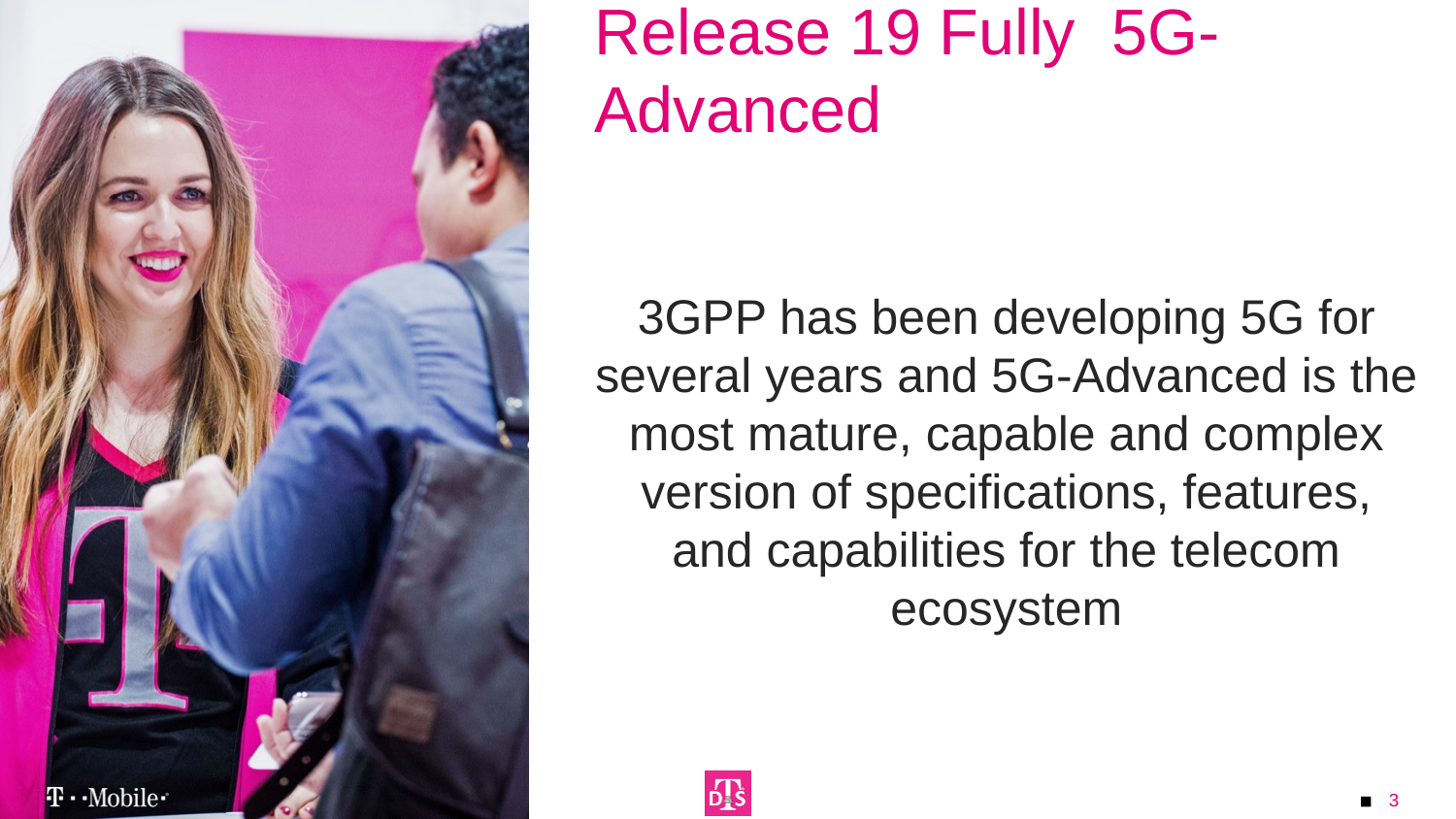

# Release 19 Fully  5G-Advanced
3GPP has been developing 5G for several years and 5G-Advanced is the most mature, capable and complex version of specifications, features, and capabilities for the telecom ecosystem